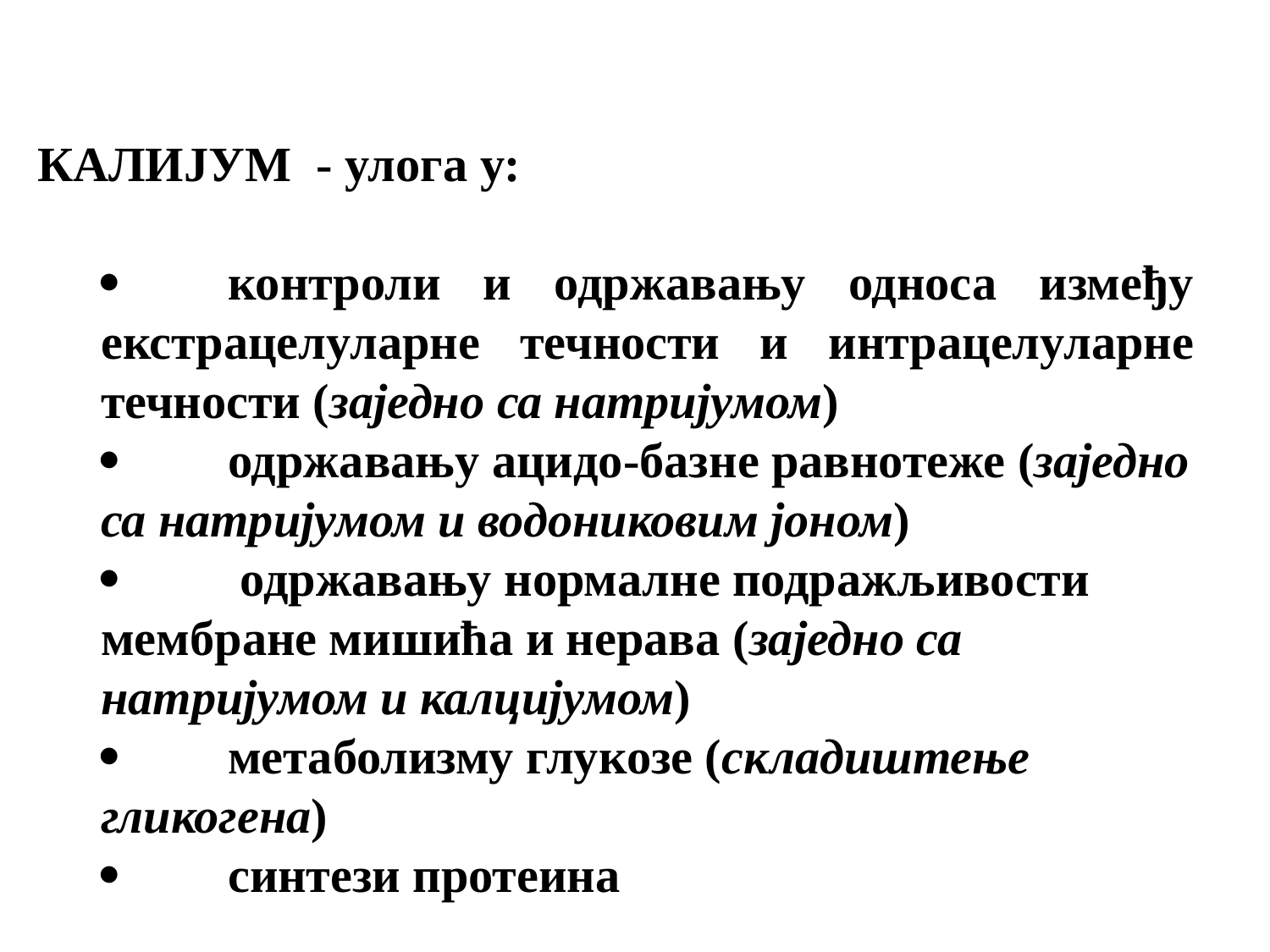

КАЛИЈУМ  - улога у:

•	контроли и одржавању односа између екстрацелуларне течности и интрацелуларне течности (заједно са натријумом)
•	одржавању ацидо-базне равнотеже (заједно са натријумом и водониковим јоном)
•	 одржавању нормалне подражљивости мембране мишића и нерава (заједно са натријумом и калцијумом)
•	метаболизму глукозе (складиштење гликогена)
•	синтези протеина